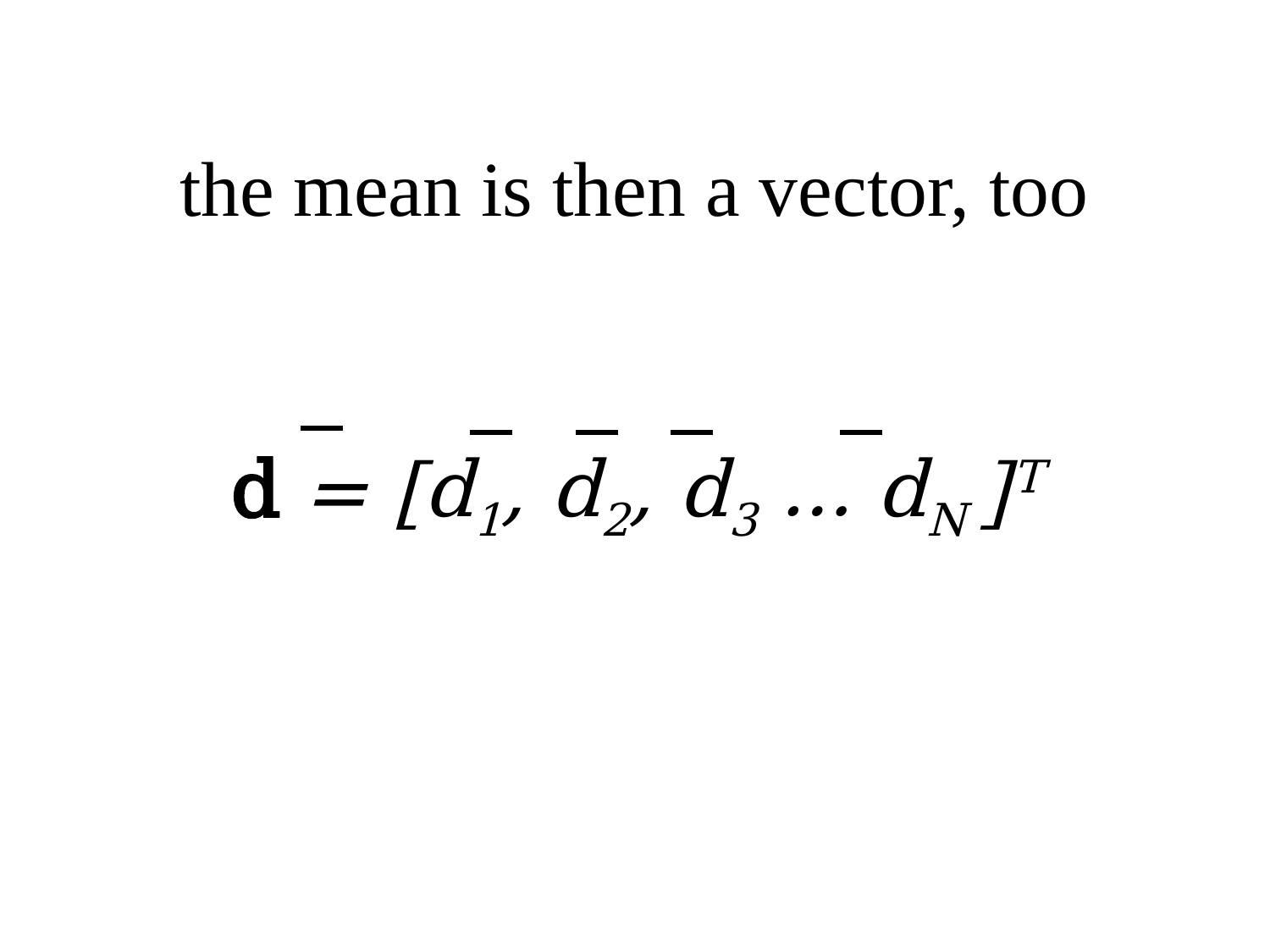

# the mean is then a vector, too
d = [d1, d2, d3 … dN ]T